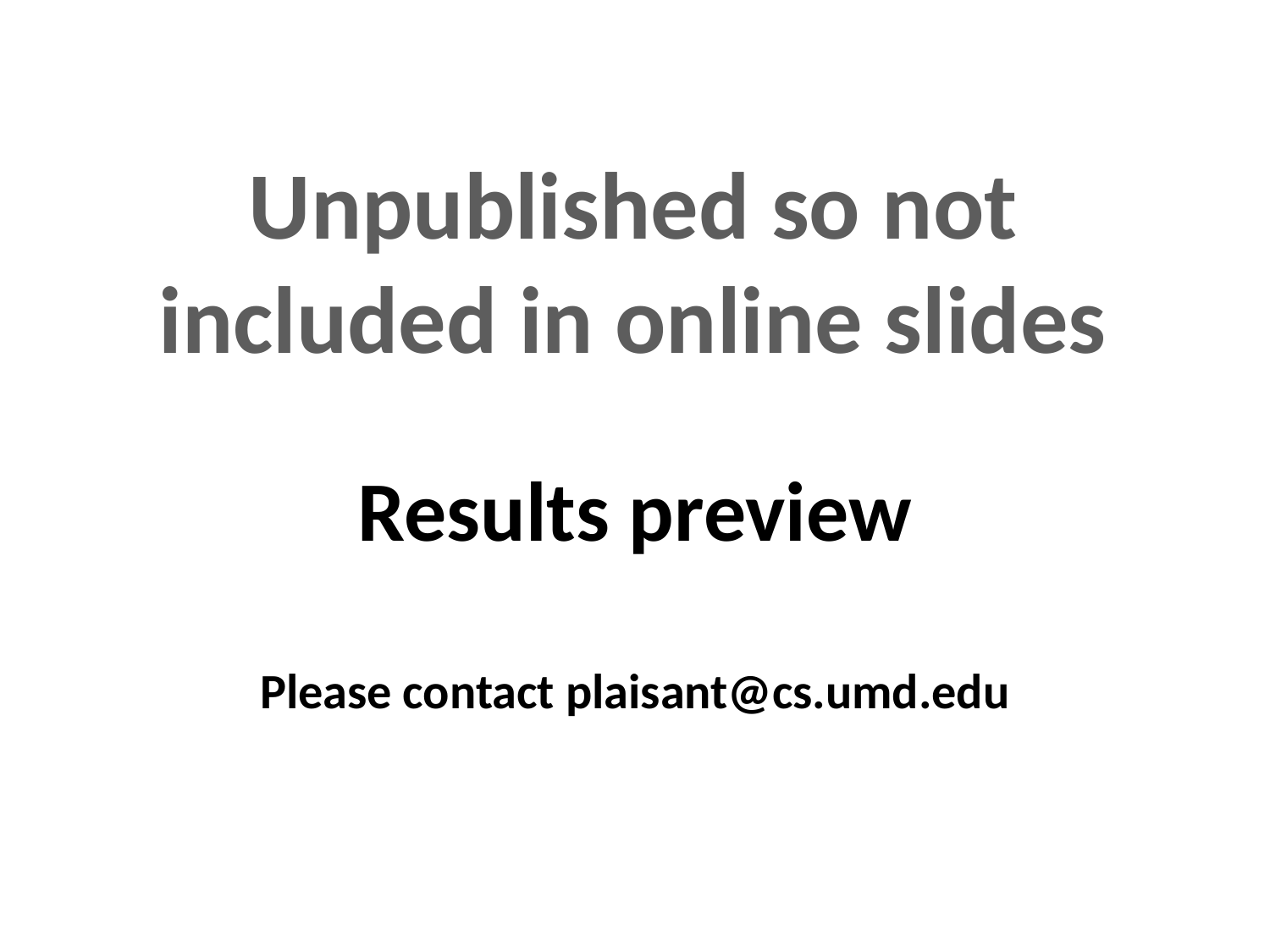

Unpublished so not included in online slides

Results preview

Please contact plaisant@cs.umd.edu